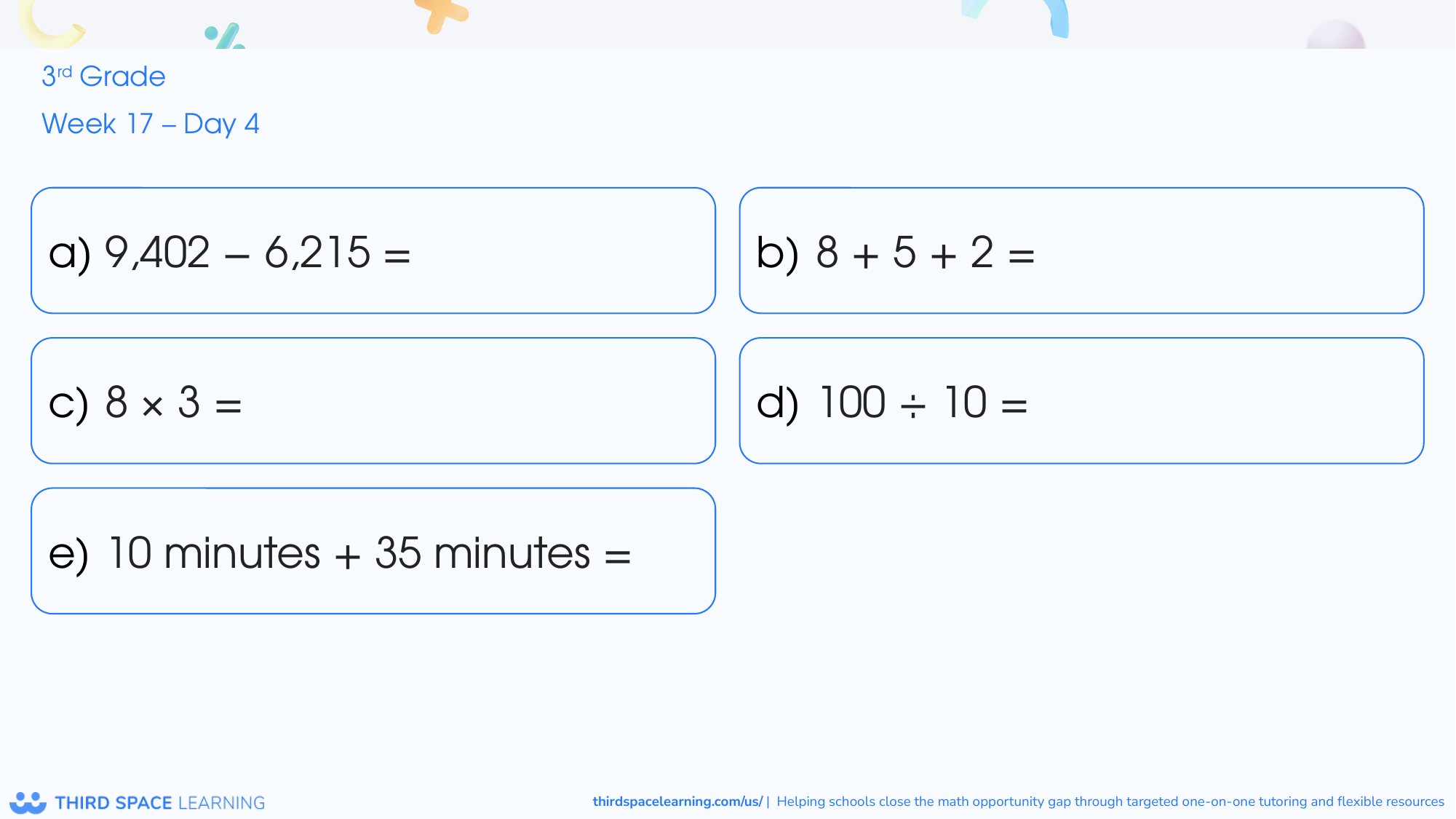

3rd Grade
Week 17 – Day 4
9,402 − 6,215 =
8 + 5 + 2 =
8 × 3 =
100 ÷ 10 =
10 minutes + 35 minutes =